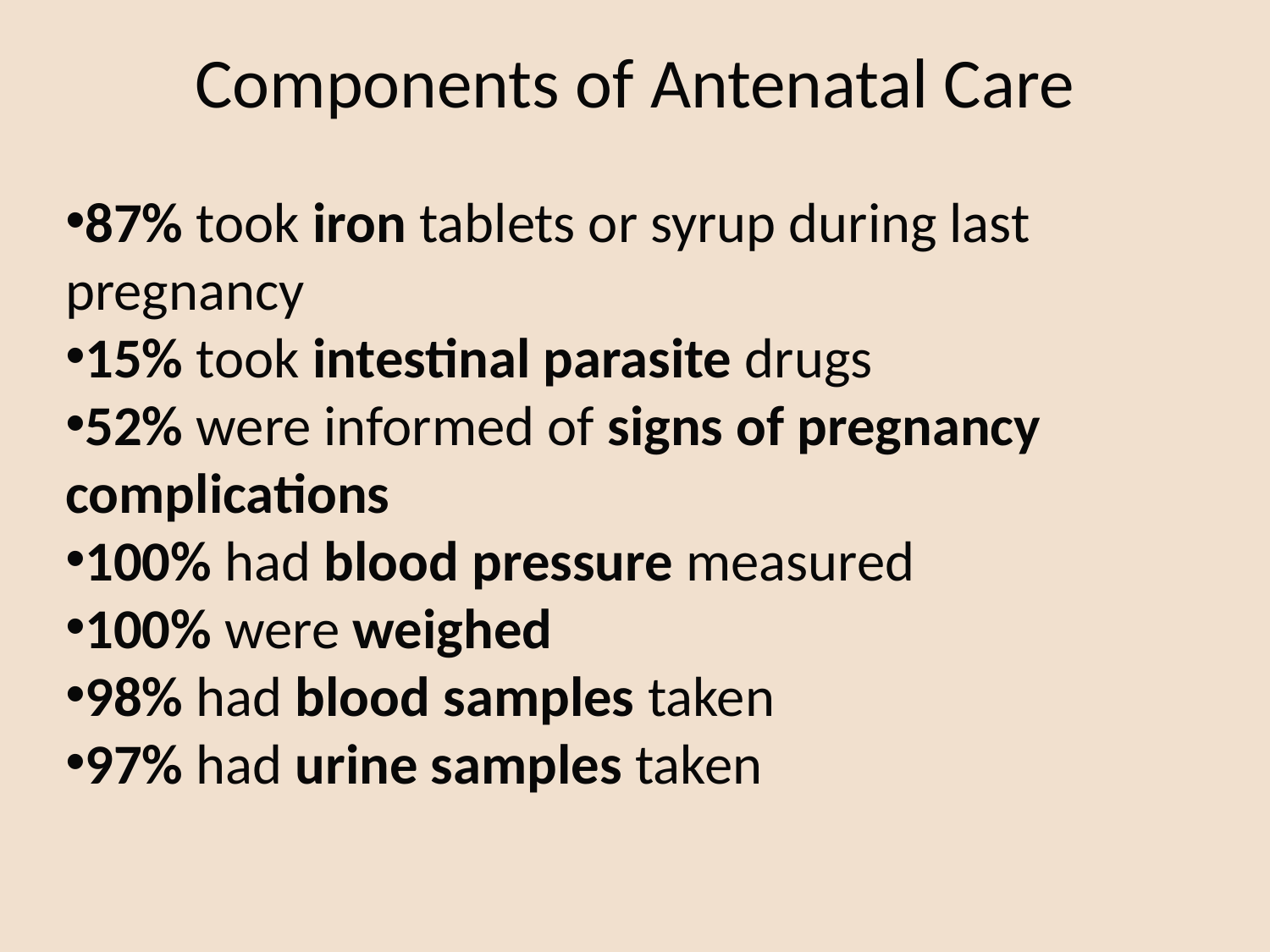

# Components of Antenatal Care
87% took iron tablets or syrup during last pregnancy
15% took intestinal parasite drugs
52% were informed of signs of pregnancy complications
100% had blood pressure measured
100% were weighed
98% had blood samples taken
97% had urine samples taken